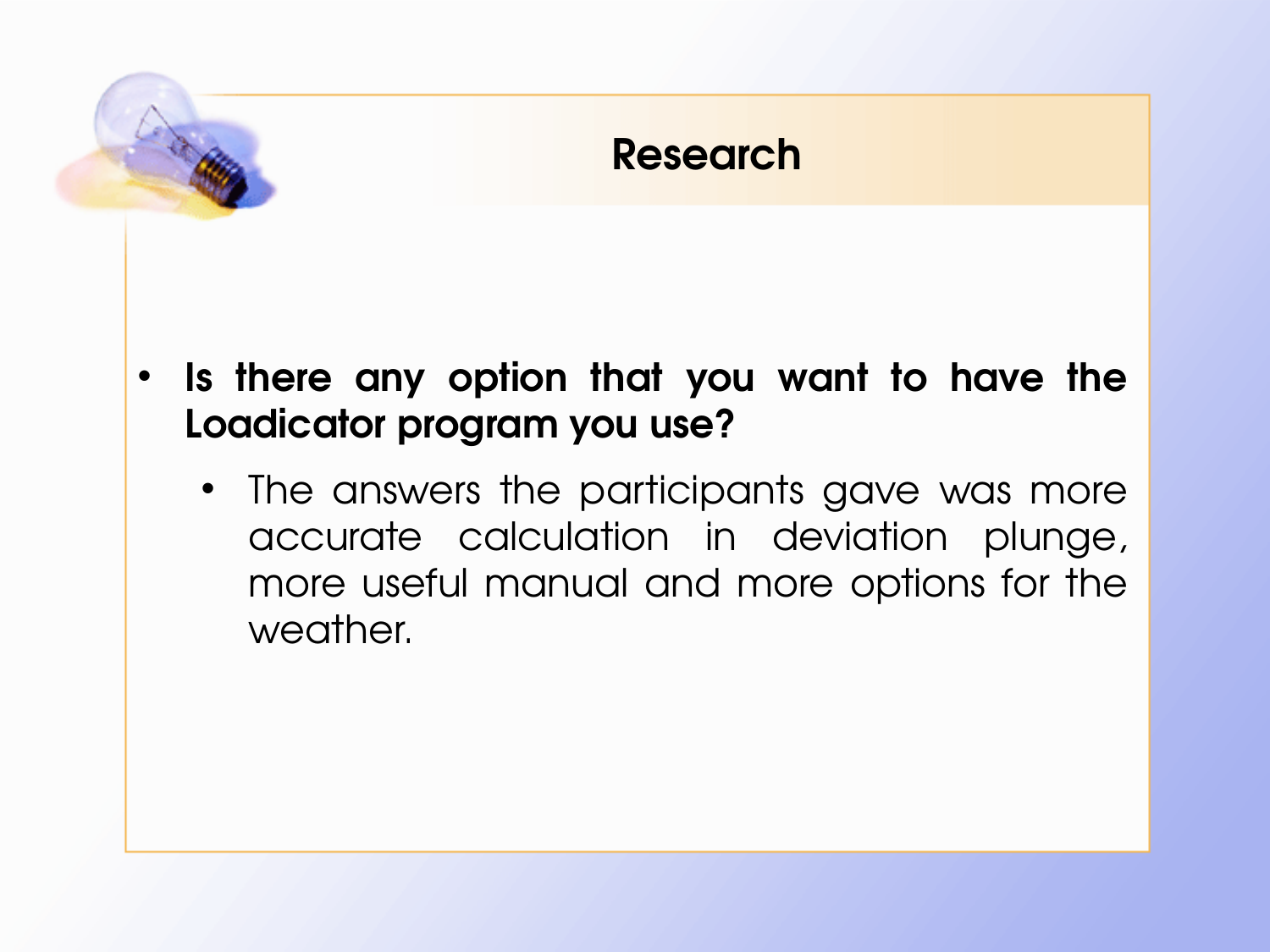

# Research
Is there any option that you want to have the Loadicator program you use?
The answers the participants gave was more accurate calculation in deviation plunge, more useful manual and more options for the weather.